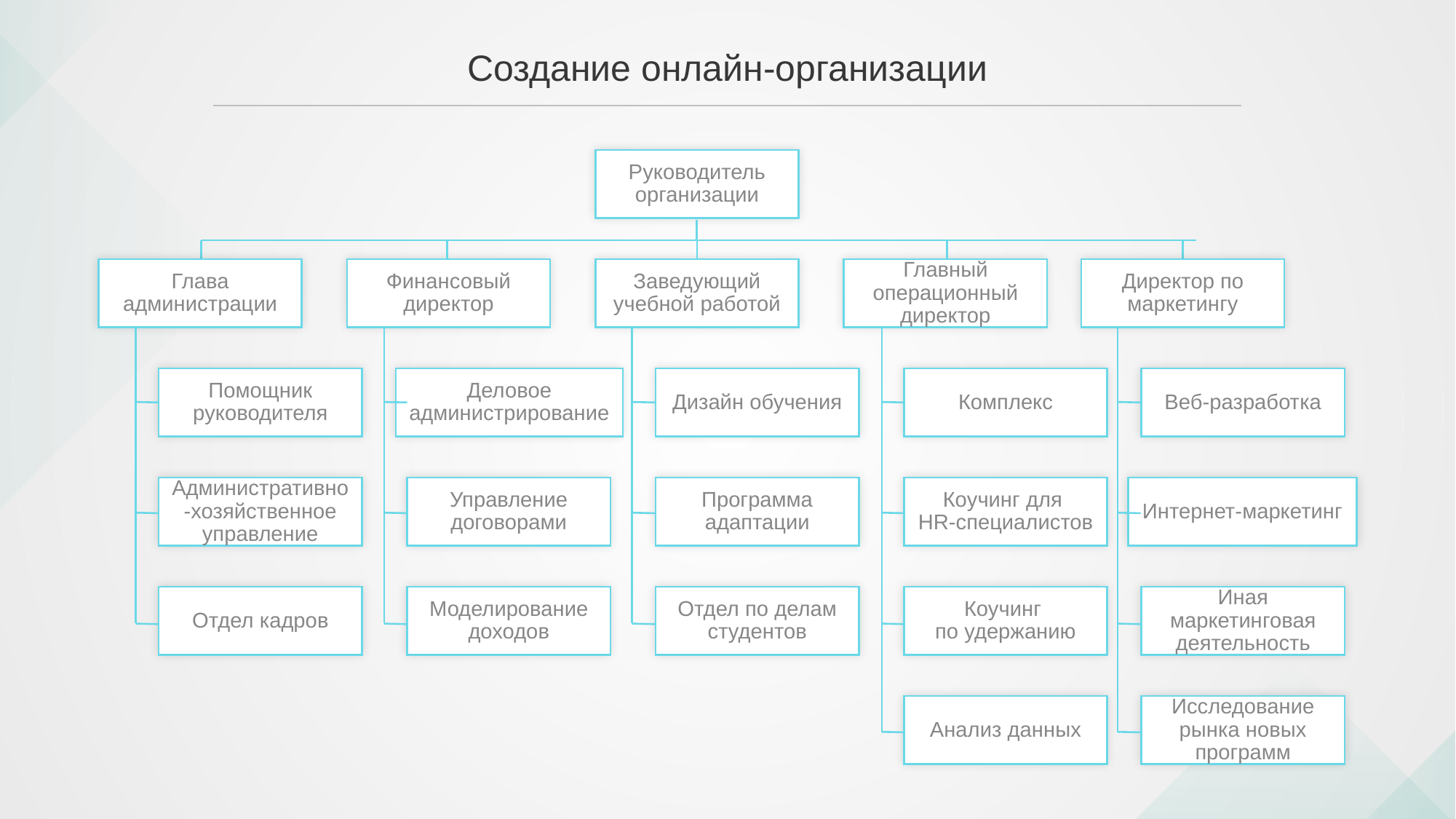

# Создание онлайн-организации
Руководитель организации
Глава администрации
Помощник руководителя
Административно-хозяйственное управление
Отдел кадров
Финансовый директор
Деловое администрирование
Управление договорами
Моделирование доходов
Заведующий учебной работой
Дизайн обучения
Программа адаптации
Отдел по делам студентов
Главный операционный директор
Комплекс
Коучинг для
HR-специалистов
Коучинг
по удержанию
Анализ данных
Директор по маркетингу
Веб-разработка
Интернет-маркетинг
Иная маркетинговая деятельность
Исследование рынка новых программ